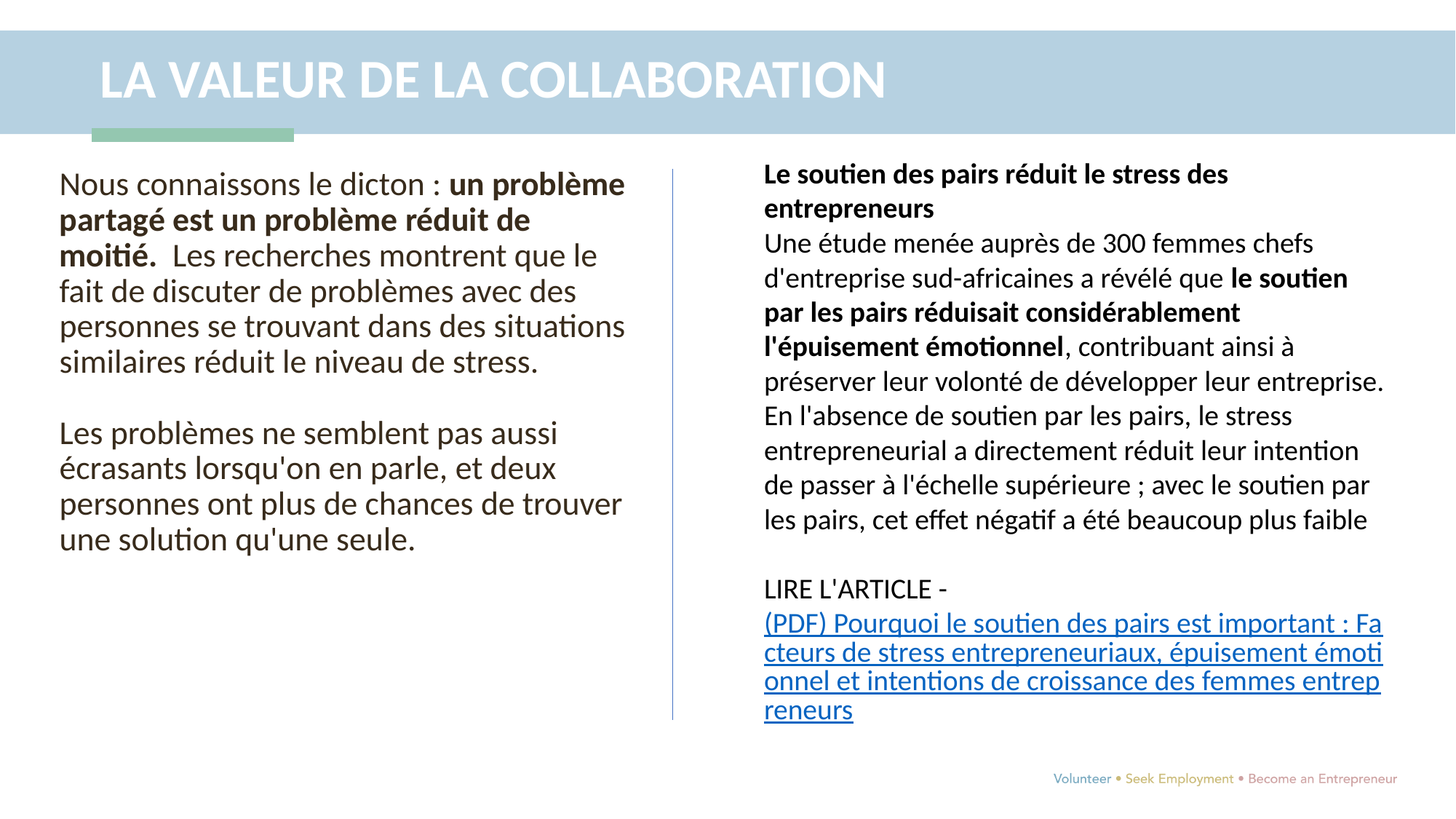

LA VALEUR DE LA COLLABORATION
Le soutien des pairs réduit le stress des entrepreneurs
Une étude menée auprès de 300 femmes chefs d'entreprise sud-africaines a révélé que le soutien par les pairs réduisait considérablement l'épuisement émotionnel, contribuant ainsi à préserver leur volonté de développer leur entreprise. En l'absence de soutien par les pairs, le stress entrepreneurial a directement réduit leur intention de passer à l'échelle supérieure ; avec le soutien par les pairs, cet effet négatif a été beaucoup plus faible

LIRE L'ARTICLE - (PDF) Pourquoi le soutien des pairs est important : Facteurs de stress entrepreneuriaux, épuisement émotionnel et intentions de croissance des femmes entrepreneurs
Nous connaissons le dicton : un problème partagé est un problème réduit de moitié.  Les recherches montrent que le fait de discuter de problèmes avec des personnes se trouvant dans des situations similaires réduit le niveau de stress.

Les problèmes ne semblent pas aussi écrasants lorsqu'on en parle, et deux personnes ont plus de chances de trouver une solution qu'une seule.